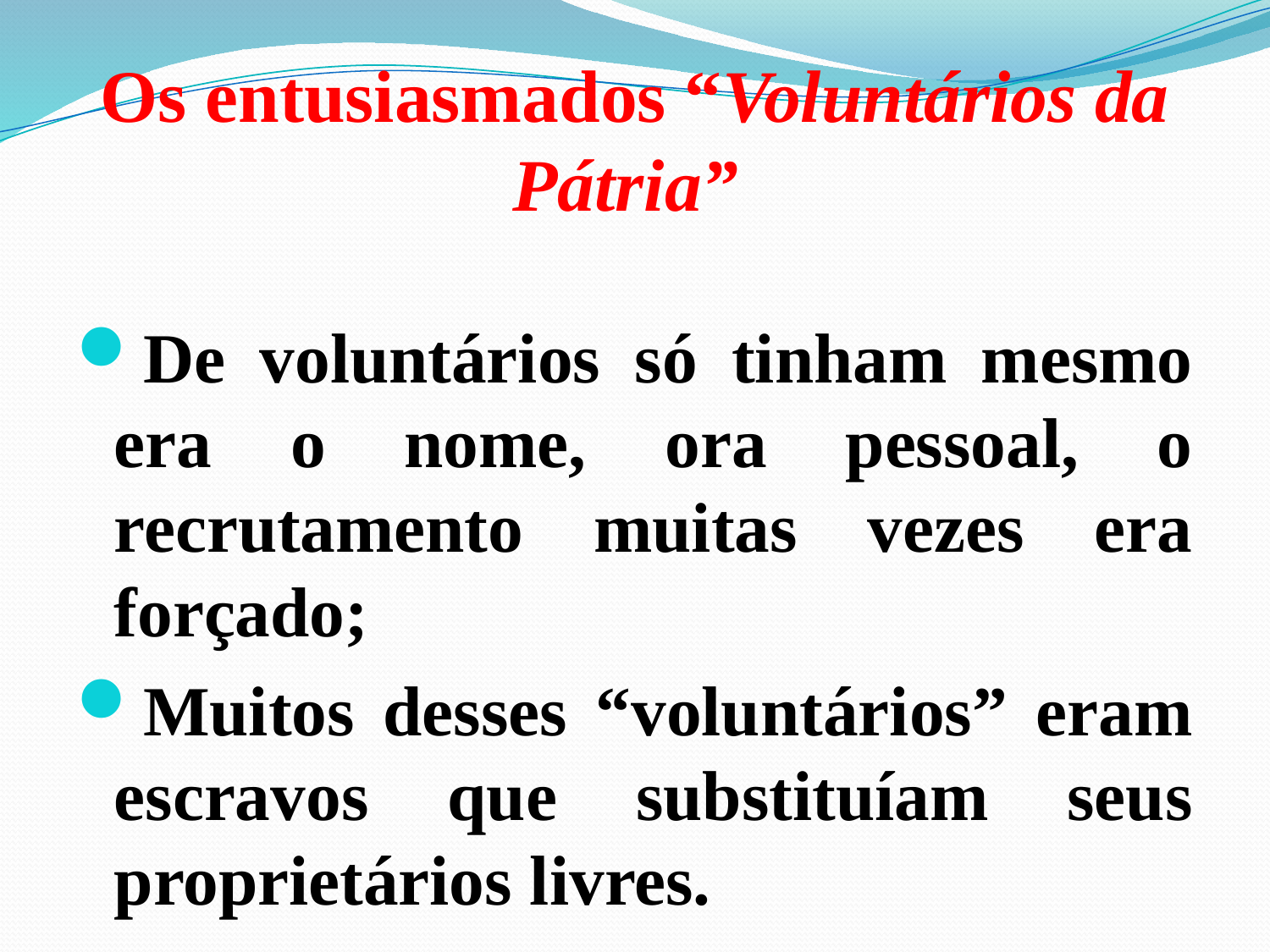

# Os entusiasmados “Voluntários da Pátria”
De voluntários só tinham mesmo era o nome, ora pessoal, o recrutamento muitas vezes era forçado;
Muitos desses “voluntários” eram escravos que substituíam seus proprietários livres.